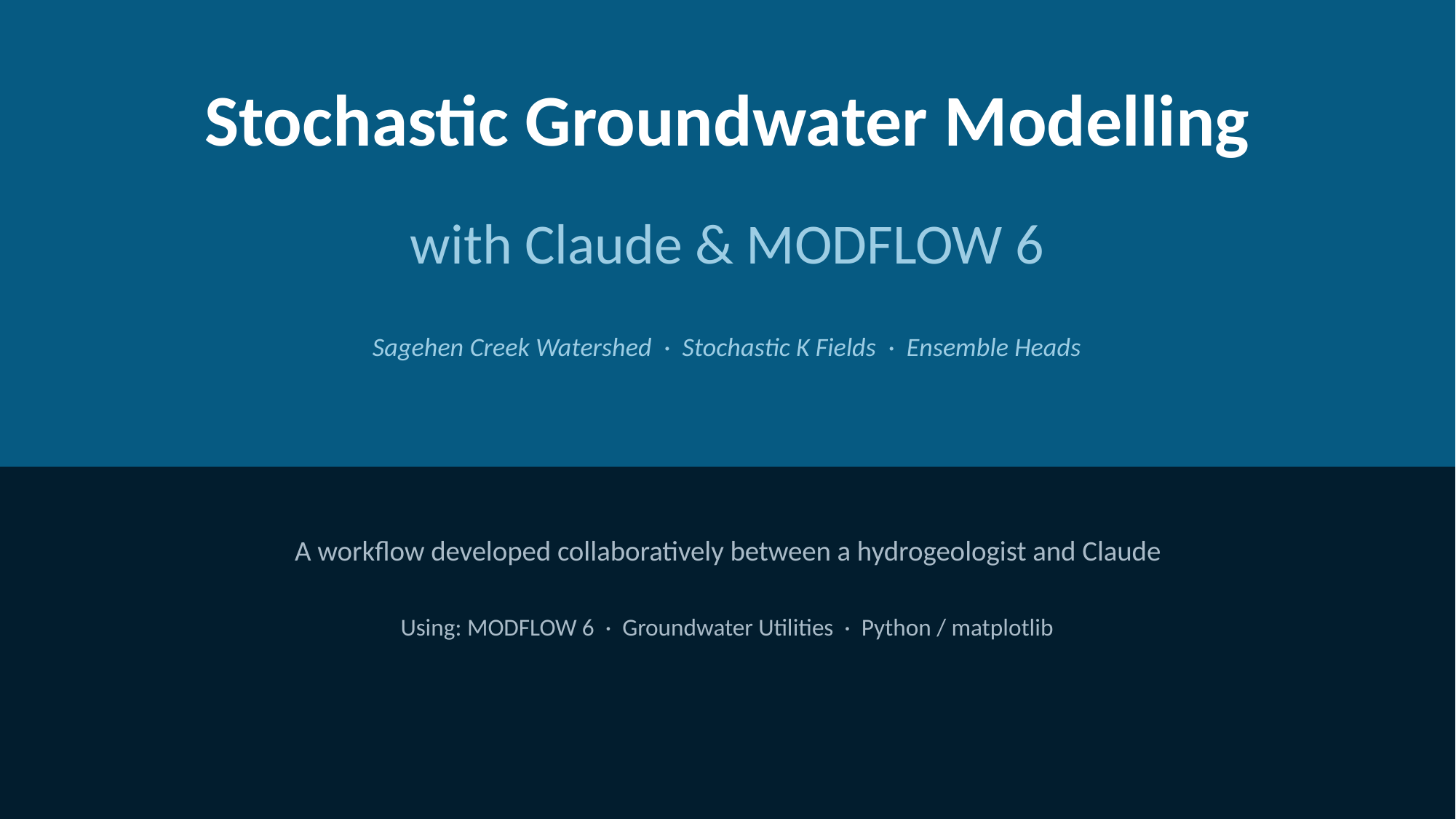

Stochastic Groundwater Modelling
with Claude & MODFLOW 6
Sagehen Creek Watershed  ·  Stochastic K Fields  ·  Ensemble Heads
A workflow developed collaboratively between a hydrogeologist and Claude
Using: MODFLOW 6  ·  Groundwater Utilities  ·  Python / matplotlib